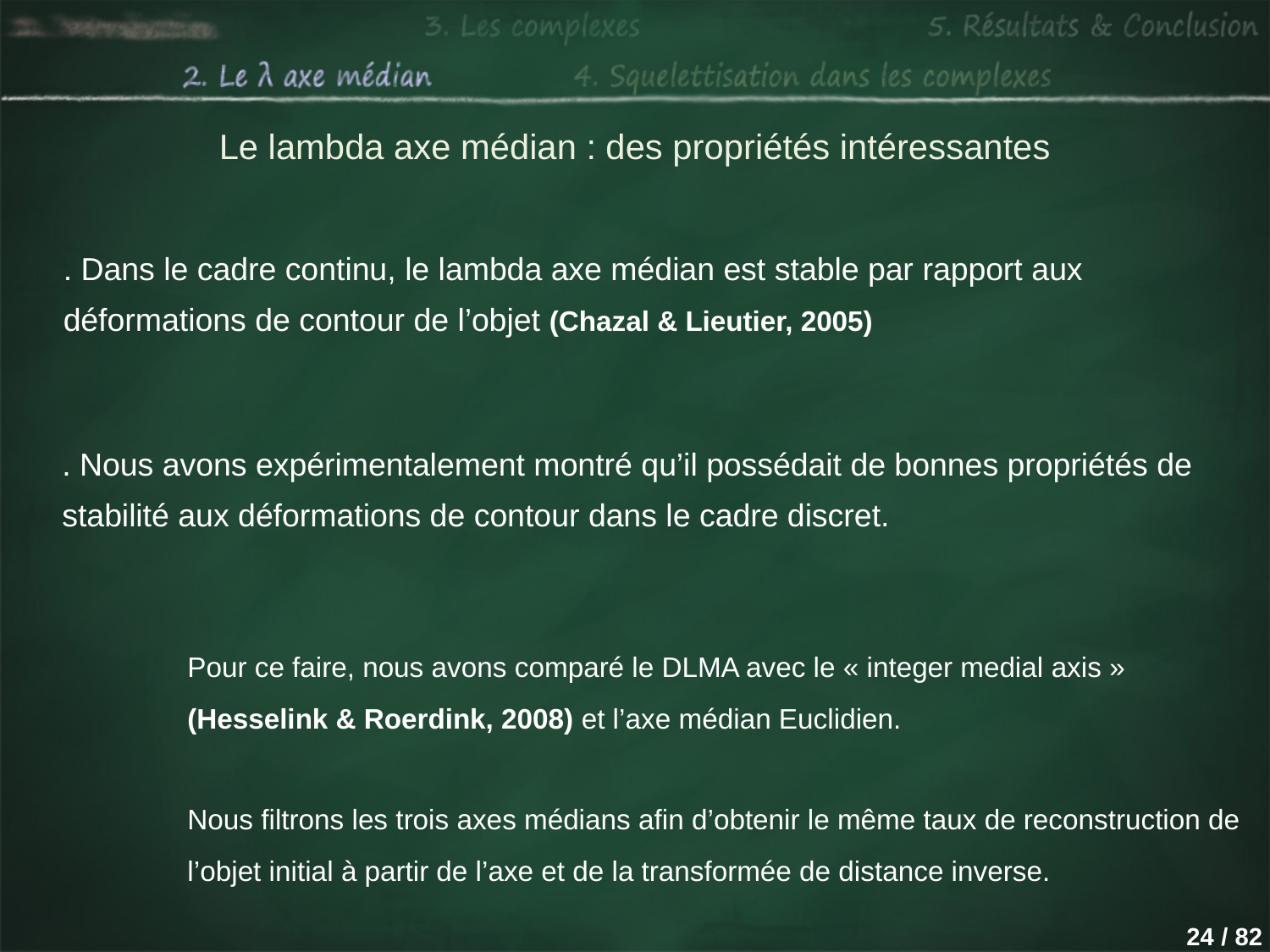

Le lambda axe médian : des propriétés intéressantes
. Dans le cadre continu, le lambda axe médian est stable par rapport aux déformations de contour de l’objet (Chazal & Lieutier, 2005)
. Nous avons expérimentalement montré qu’il possédait de bonnes propriétés de stabilité aux déformations de contour dans le cadre discret.
Pour ce faire, nous avons comparé le DLMA avec le « integer medial axis » (Hesselink & Roerdink, 2008) et l’axe médian Euclidien.
Nous filtrons les trois axes médians afin d’obtenir le même taux de reconstruction de l’objet initial à partir de l’axe et de la transformée de distance inverse.